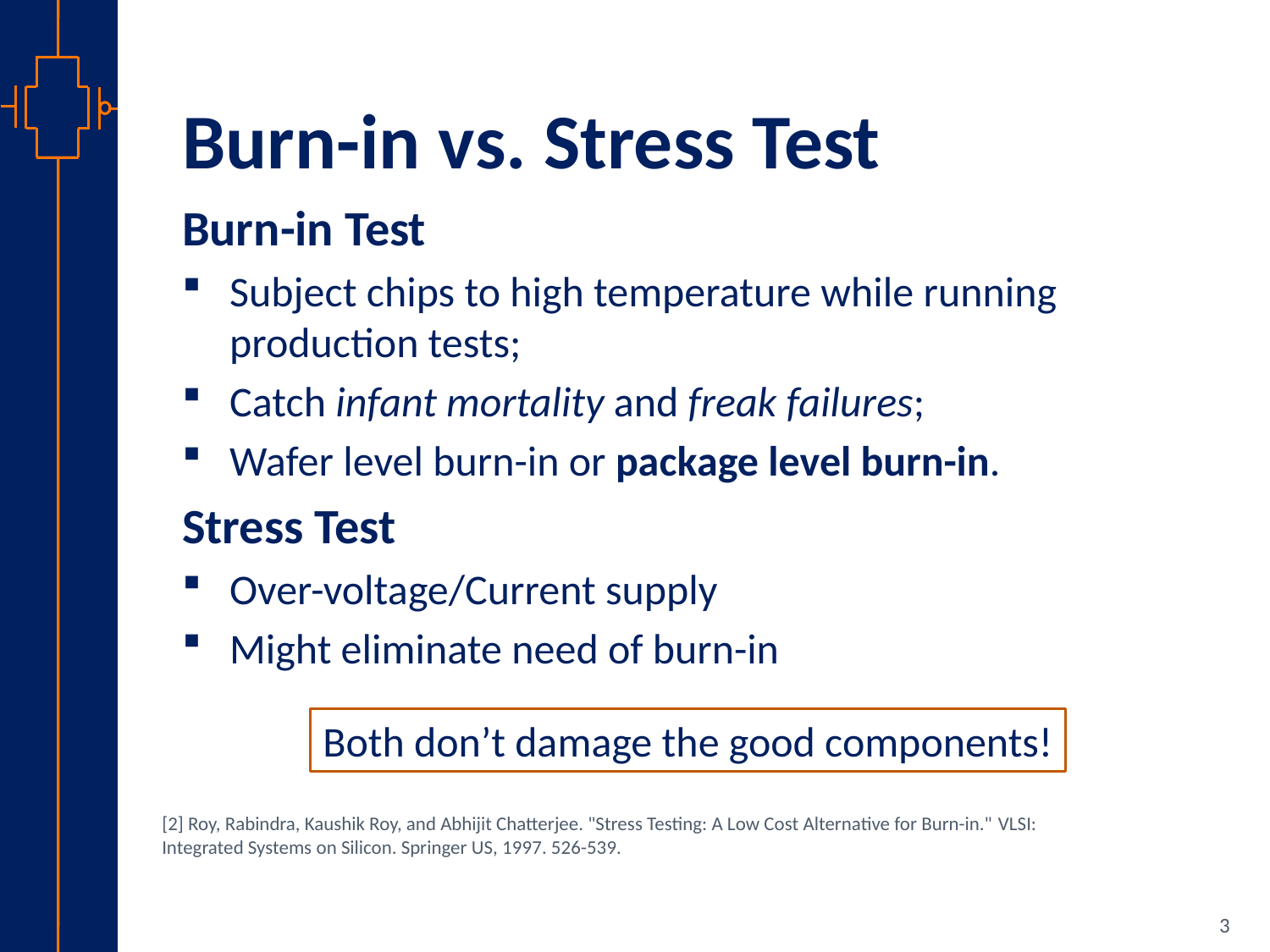

# Burn-in vs. Stress Test
Burn-in Test
Subject chips to high temperature while running production tests;
Catch infant mortality and freak failures;
Wafer level burn-in or package level burn-in.
Stress Test
Over-voltage/Current supply
Might eliminate need of burn-in
Both don’t damage the good components!
[2] Roy, Rabindra, Kaushik Roy, and Abhijit Chatterjee. "Stress Testing: A Low Cost Alternative for Burn-in." VLSI: Integrated Systems on Silicon. Springer US, 1997. 526-539.
3